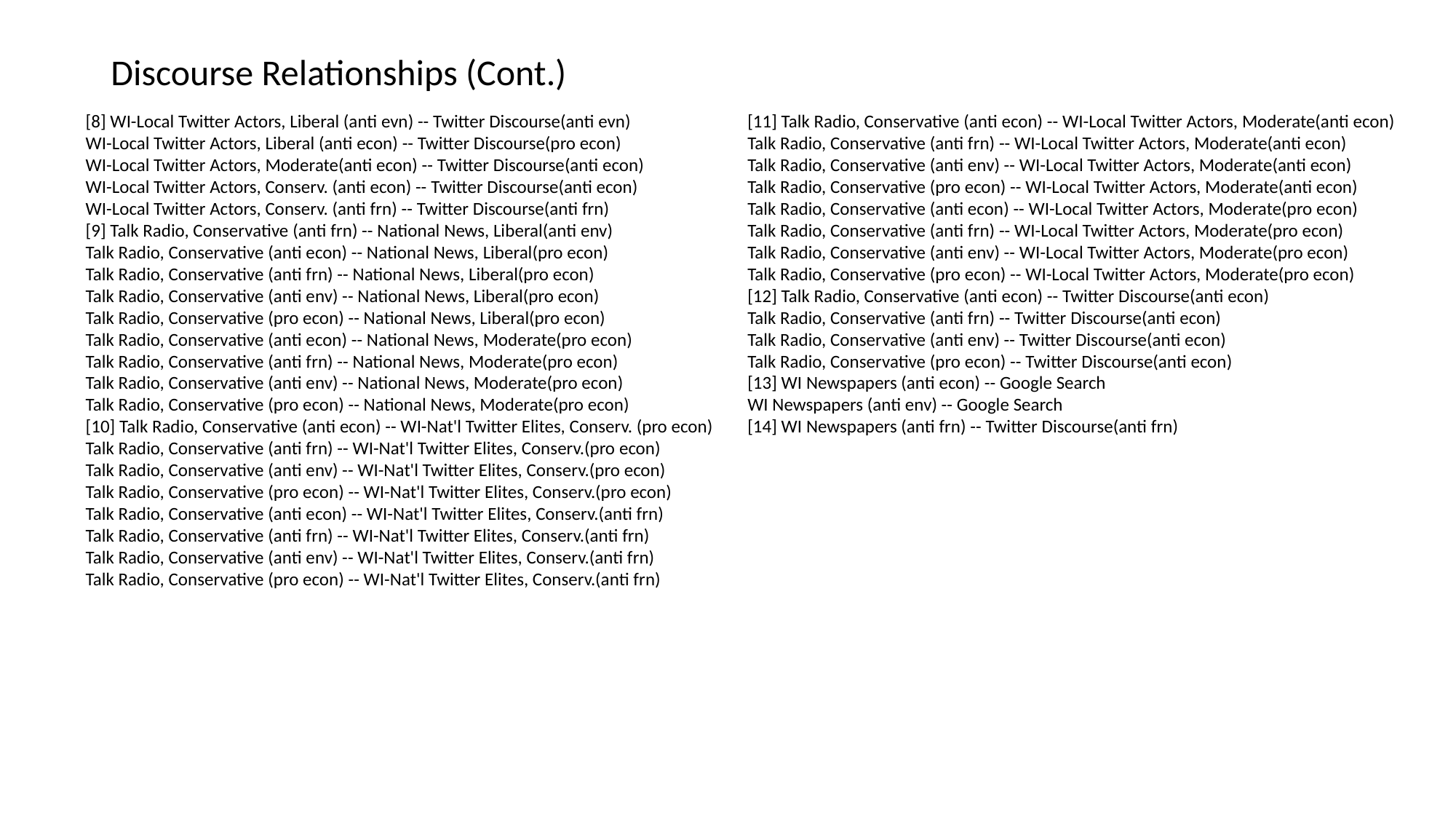

# Discourse Relationships (Cont.)
[8] WI-Local Twitter Actors, Liberal (anti evn) -- Twitter Discourse(anti evn)
WI-Local Twitter Actors, Liberal (anti econ) -- Twitter Discourse(pro econ)
WI-Local Twitter Actors, Moderate(anti econ) -- Twitter Discourse(anti econ)
WI-Local Twitter Actors, Conserv. (anti econ) -- Twitter Discourse(anti econ)
WI-Local Twitter Actors, Conserv. (anti frn) -- Twitter Discourse(anti frn)
[9] Talk Radio, Conservative (anti frn) -- National News, Liberal(anti env)
Talk Radio, Conservative (anti econ) -- National News, Liberal(pro econ)
Talk Radio, Conservative (anti frn) -- National News, Liberal(pro econ)
Talk Radio, Conservative (anti env) -- National News, Liberal(pro econ)
Talk Radio, Conservative (pro econ) -- National News, Liberal(pro econ)
Talk Radio, Conservative (anti econ) -- National News, Moderate(pro econ)
Talk Radio, Conservative (anti frn) -- National News, Moderate(pro econ)
Talk Radio, Conservative (anti env) -- National News, Moderate(pro econ)
Talk Radio, Conservative (pro econ) -- National News, Moderate(pro econ)
[10] Talk Radio, Conservative (anti econ) -- WI-Nat'l Twitter Elites, Conserv. (pro econ)
Talk Radio, Conservative (anti frn) -- WI-Nat'l Twitter Elites, Conserv.(pro econ)
Talk Radio, Conservative (anti env) -- WI-Nat'l Twitter Elites, Conserv.(pro econ)
Talk Radio, Conservative (pro econ) -- WI-Nat'l Twitter Elites, Conserv.(pro econ)
Talk Radio, Conservative (anti econ) -- WI-Nat'l Twitter Elites, Conserv.(anti frn)
Talk Radio, Conservative (anti frn) -- WI-Nat'l Twitter Elites, Conserv.(anti frn)
Talk Radio, Conservative (anti env) -- WI-Nat'l Twitter Elites, Conserv.(anti frn)
Talk Radio, Conservative (pro econ) -- WI-Nat'l Twitter Elites, Conserv.(anti frn)

[11] Talk Radio, Conservative (anti econ) -- WI-Local Twitter Actors, Moderate(anti econ)
Talk Radio, Conservative (anti frn) -- WI-Local Twitter Actors, Moderate(anti econ)
Talk Radio, Conservative (anti env) -- WI-Local Twitter Actors, Moderate(anti econ)
Talk Radio, Conservative (pro econ) -- WI-Local Twitter Actors, Moderate(anti econ)
Talk Radio, Conservative (anti econ) -- WI-Local Twitter Actors, Moderate(pro econ)
Talk Radio, Conservative (anti frn) -- WI-Local Twitter Actors, Moderate(pro econ)
Talk Radio, Conservative (anti env) -- WI-Local Twitter Actors, Moderate(pro econ)
Talk Radio, Conservative (pro econ) -- WI-Local Twitter Actors, Moderate(pro econ)
[12] Talk Radio, Conservative (anti econ) -- Twitter Discourse(anti econ)
Talk Radio, Conservative (anti frn) -- Twitter Discourse(anti econ)
Talk Radio, Conservative (anti env) -- Twitter Discourse(anti econ)
Talk Radio, Conservative (pro econ) -- Twitter Discourse(anti econ)
[13] WI Newspapers (anti econ) -- Google Search
WI Newspapers (anti env) -- Google Search
[14] WI Newspapers (anti frn) -- Twitter Discourse(anti frn)